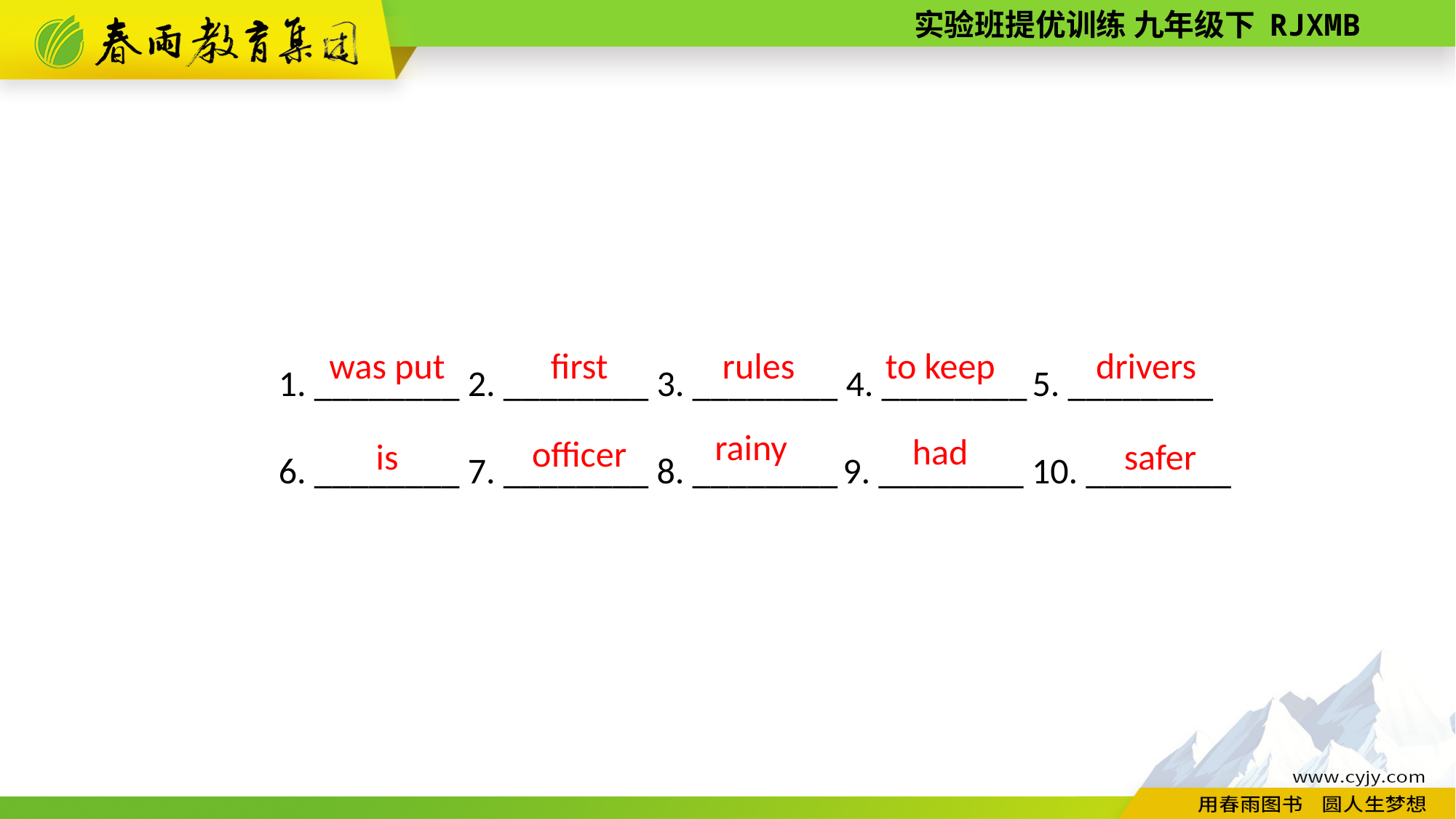

1. ________ 2. ________ 3. ________ 4. ________ 5. ________
6. ________ 7. ________ 8. ________ 9. ________ 10. ________
drivers
rules
to keep
was put
first
rainy
had
officer
is
safer